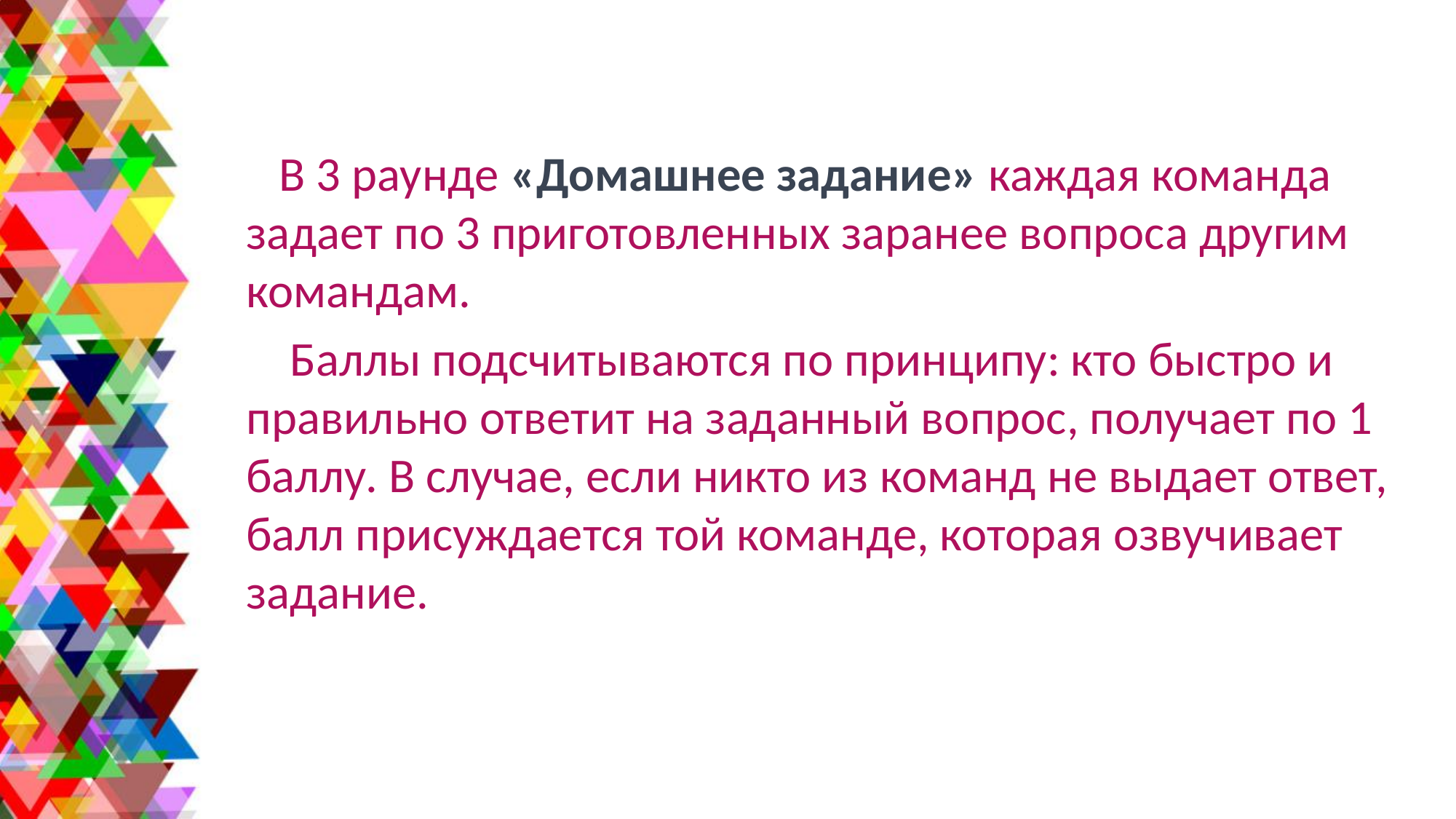

В 3 раунде «Домашнее задание» каждая команда задает по 3 приготовленных заранее вопроса другим командам.
    Баллы подсчитываются по принципу: кто быстро и правильно ответит на заданный вопрос, получает по 1 баллу. В случае, если никто из команд не выдает ответ, балл присуждается той команде, которая озвучивает задание.